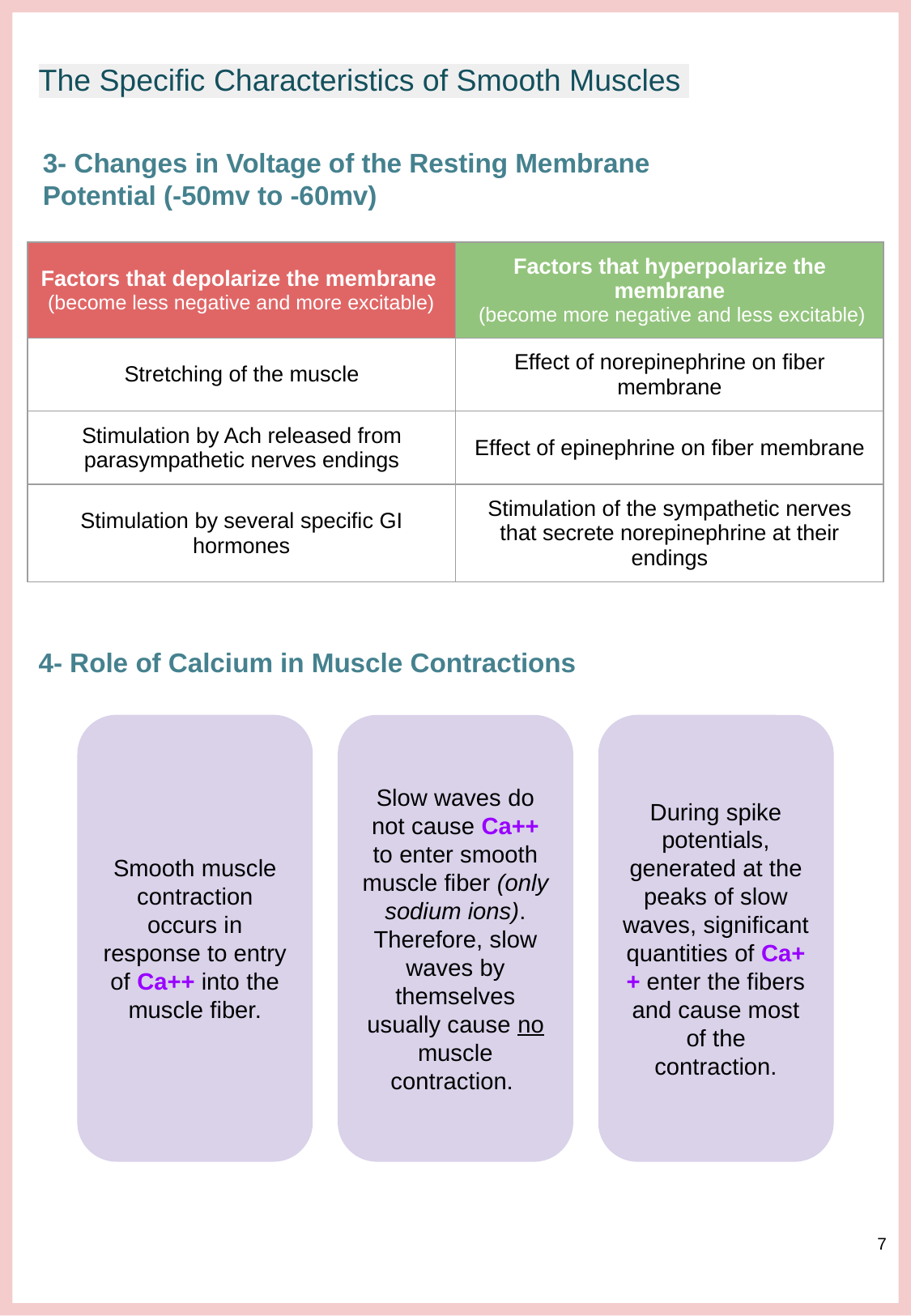

The Specific Characteristics of Smooth Muscles
3- Changes in Voltage of the Resting Membrane Potential (-50mv to -60mv)
| Factors that depolarize the membrane (become less negative and more excitable) | Factors that hyperpolarize the membrane (become more negative and less excitable) |
| --- | --- |
| Stretching of the muscle | Effect of norepinephrine on fiber membrane |
| Stimulation by Ach released from parasympathetic nerves endings | Effect of epinephrine on fiber membrane |
| Stimulation by several specific GI hormones | Stimulation of the sympathetic nerves that secrete norepinephrine at their endings |
4- Role of Calcium in Muscle Contractions
Smooth muscle contraction occurs in response to entry of Ca++ into the muscle fiber.
Slow waves do not cause Ca++ to enter smooth muscle fiber (only sodium ions). Therefore, slow waves by themselves usually cause no muscle contraction.
During spike potentials, generated at the peaks of slow waves, significant quantities of Ca++ enter the fibers and cause most of the contraction.
7